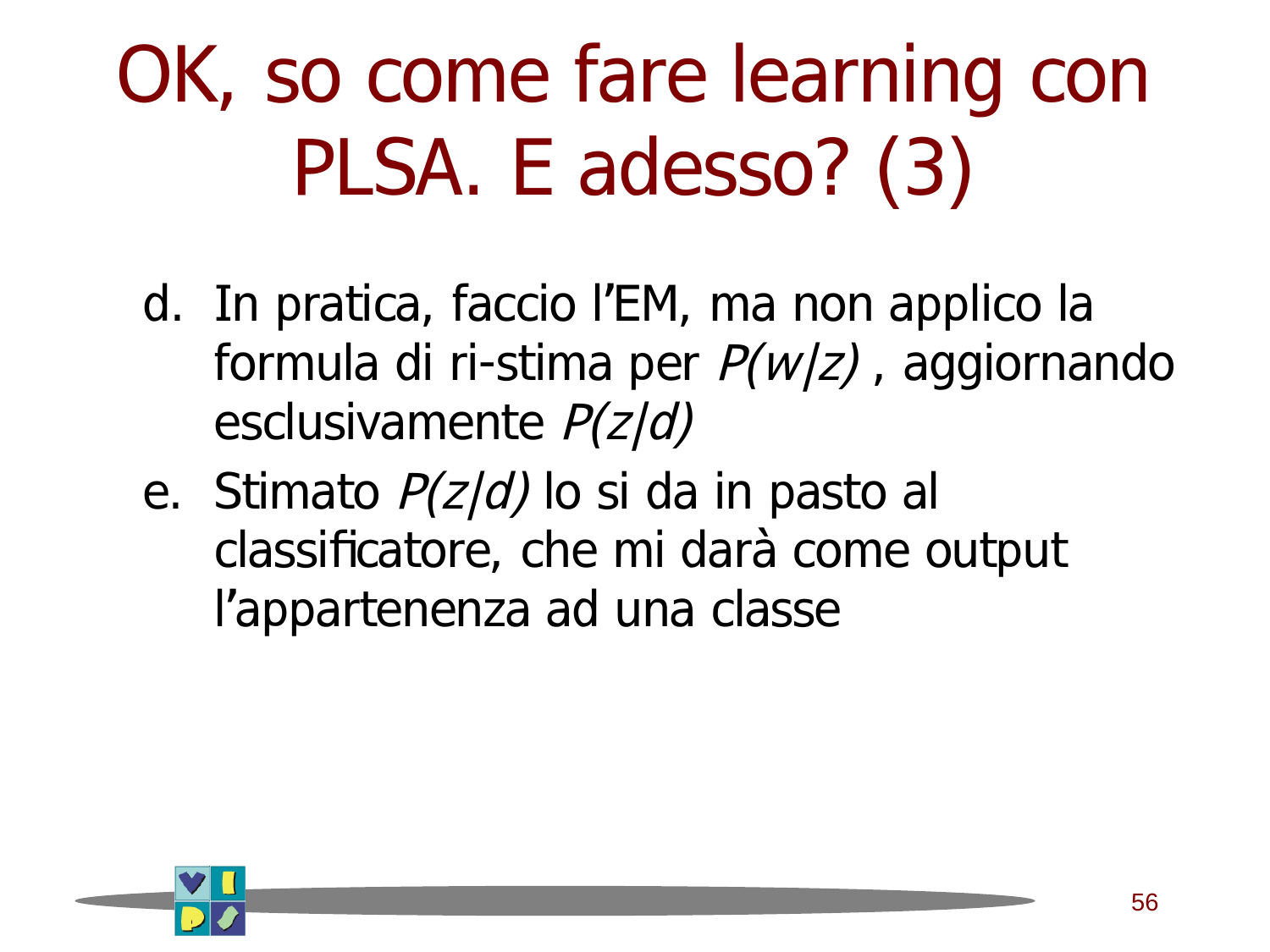

# OK, so come fare learning con PLSA. E adesso? (3)

In pratica, faccio l’EM, ma non applico la formula di ri-stima per P(w|z) , aggiornando esclusivamente P(z|d)
Stimato P(z|d) lo si da in pasto al classificatore, che mi darà come output l’appartenenza ad una classe
56